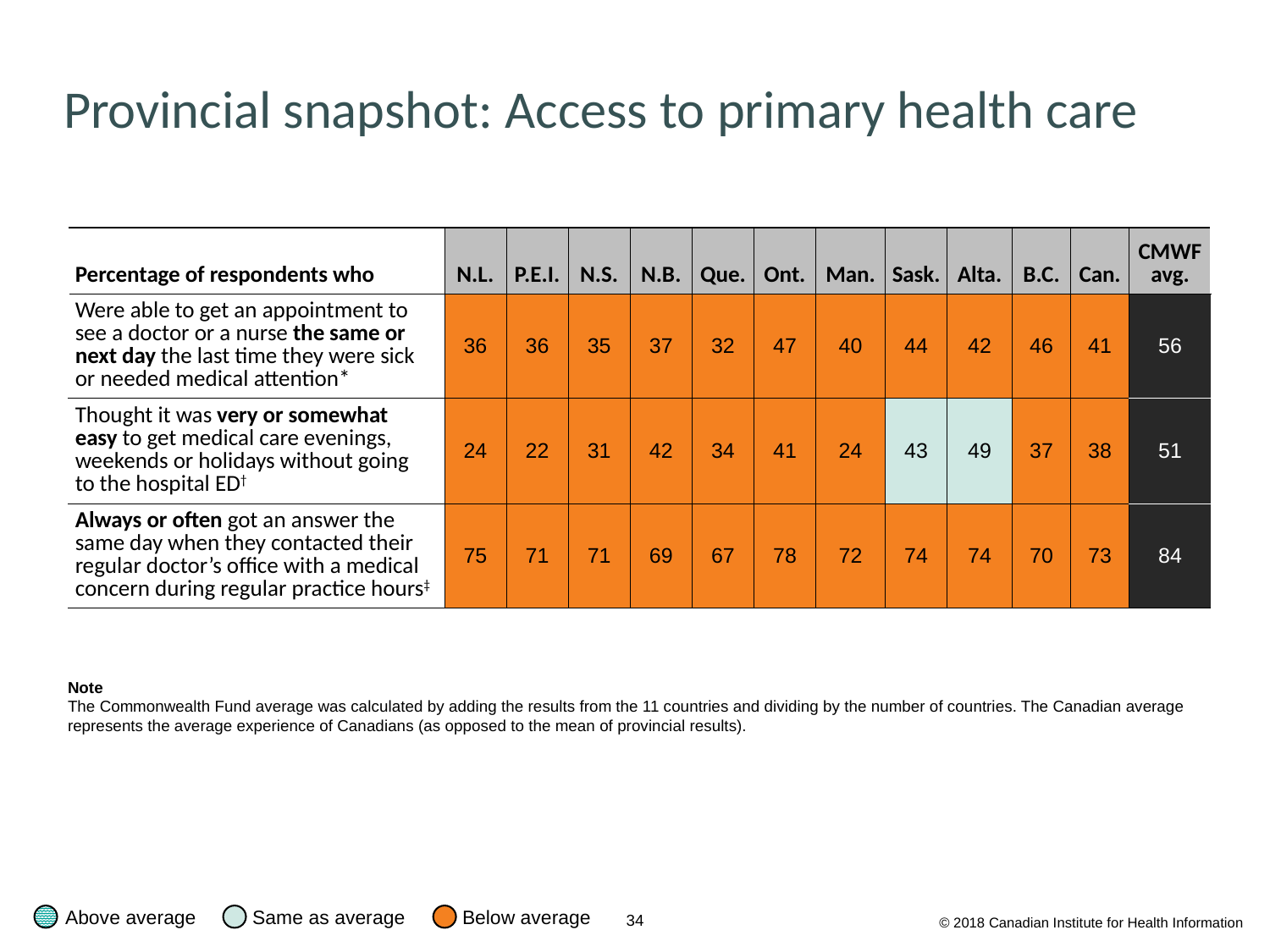

# Provincial snapshot: Access to primary health care
| Percentage of respondents who | N.L. | P.E.I. | N.S. | N.B. | Que. | Ont. | Man. | Sask. | Alta. | B.C. | Can. | CMWF avg. |
| --- | --- | --- | --- | --- | --- | --- | --- | --- | --- | --- | --- | --- |
| Were able to get an appointment to see a doctor or a nurse the same or next day the last time they were sick or needed medical attention\* | 36 | 36 | 35 | 37 | 32 | 47 | 40 | 44 | 42 | 46 | 41 | 56 |
| Thought it was very or somewhat easy to get medical care evenings, weekends or holidays without going to the hospital ED† | 24 | 22 | 31 | 42 | 34 | 41 | 24 | 43 | 49 | 37 | 38 | 51 |
| Always or often got an answer the same day when they contacted their regular doctor’s office with a medical concern during regular practice hours‡ | 75 | 71 | 71 | 69 | 67 | 78 | 72 | 74 | 74 | 70 | 73 | 84 |
Note
The Commonwealth Fund average was calculated by adding the results from the 11 countries and dividing by the number of countries. The Canadian average represents the average experience of Canadians (as opposed to the mean of provincial results).
Below average

Above average

Same as average

© 2018 Canadian Institute for Health Information
34